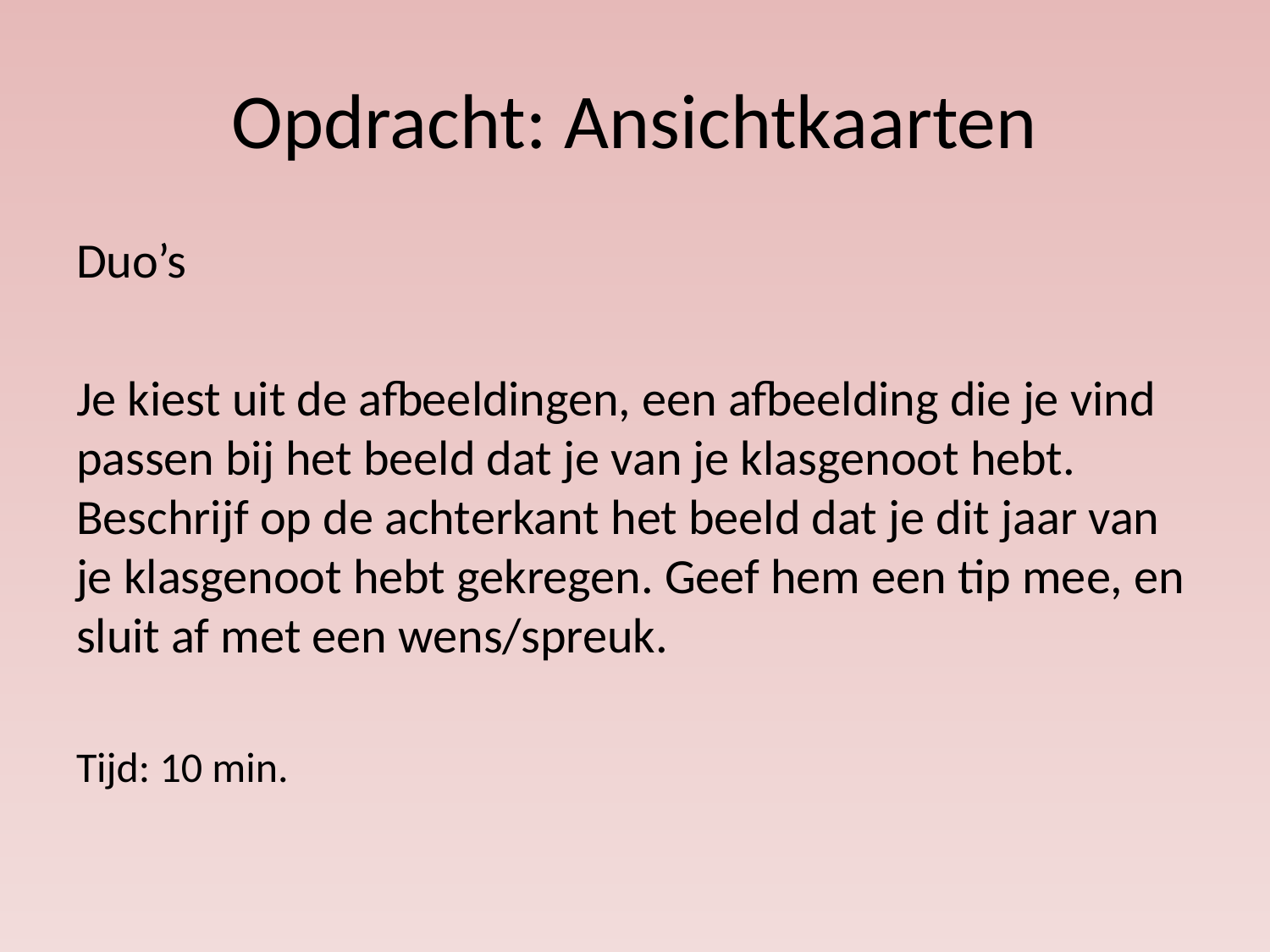

# Opdracht: Ansichtkaarten
Duo’s

Je kiest uit de afbeeldingen, een afbeelding die je vind passen bij het beeld dat je van je klasgenoot hebt. Beschrijf op de achterkant het beeld dat je dit jaar van je klasgenoot hebt gekregen. Geef hem een tip mee, en sluit af met een wens/spreuk.

Tijd: 10 min.